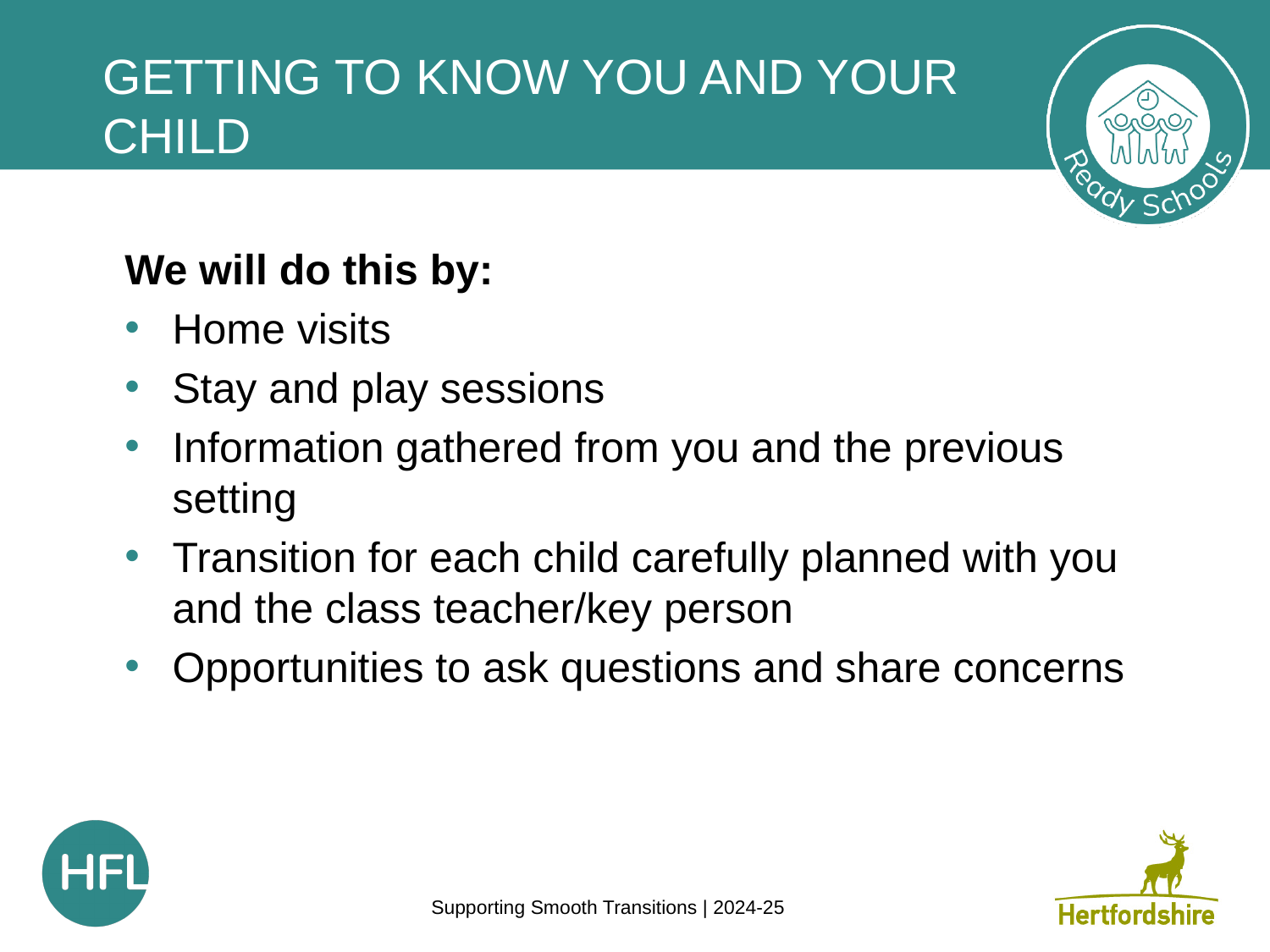

# Getting to know you and your child
We will do this by:
Home visits
Stay and play sessions
Information gathered from you and the previous setting
Transition for each child carefully planned with you and the class teacher/key person
Opportunities to ask questions and share concerns